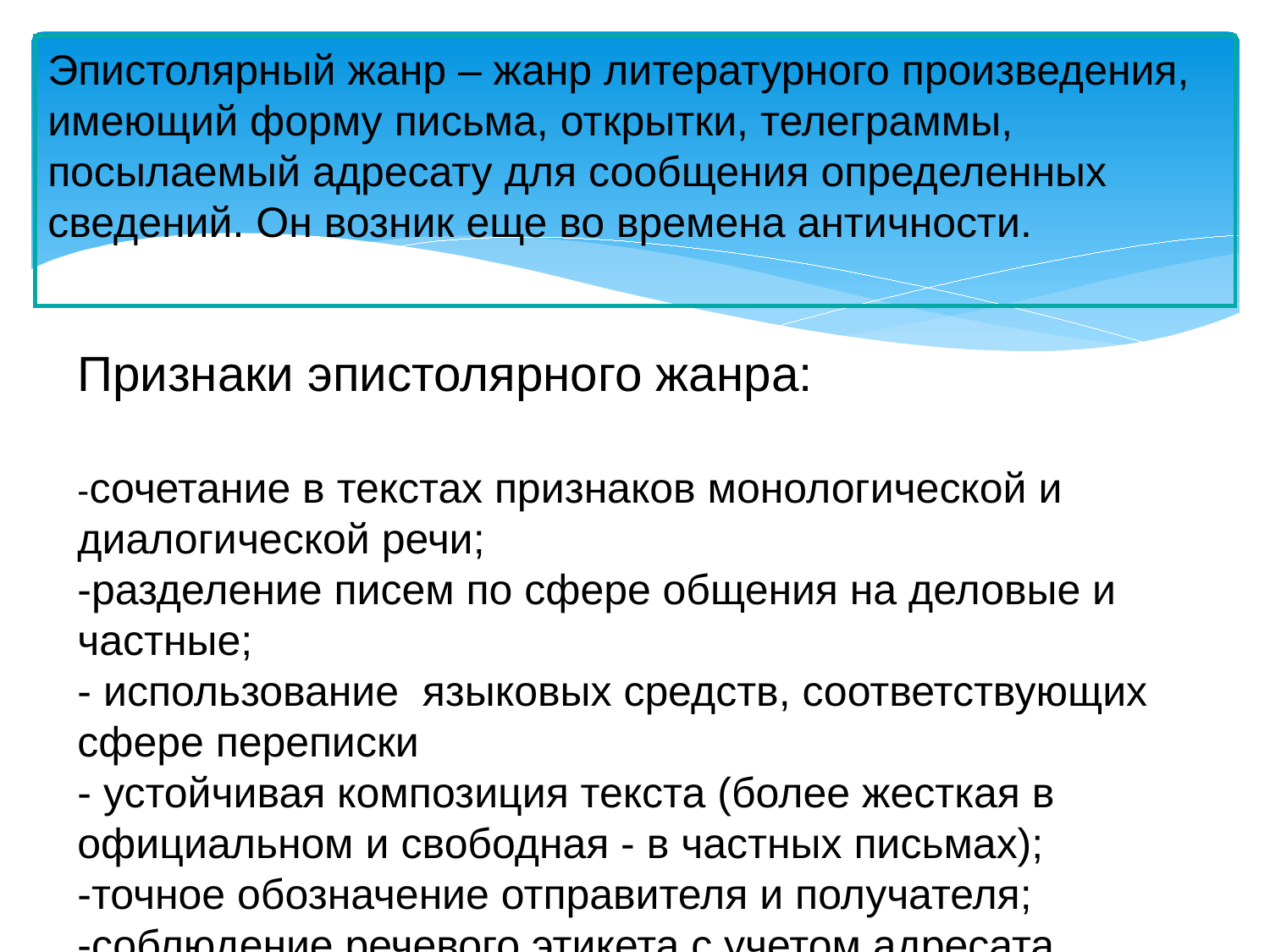

Эпистолярный жанр – жанр литературного произведения, имеющий форму письма, открытки, телеграммы, посылаемый адресату для сообщения определенных сведений. Он возник еще во времена античности.
Признаки эпистолярного жанра:

-сочетание в текстах признаков монологической и диалогической речи;
-разделение писем по сфере общения на деловые и частные;
- использование  языковых средств, соответствующих сфере переписки
- устойчивая композиция текста (более жесткая в официальном и свободная - в частных письмах);
-точное обозначение отправителя и получателя;
-соблюдение речевого этикета с учетом адресата, характера сообщения и национальных эпистолярных традиций.